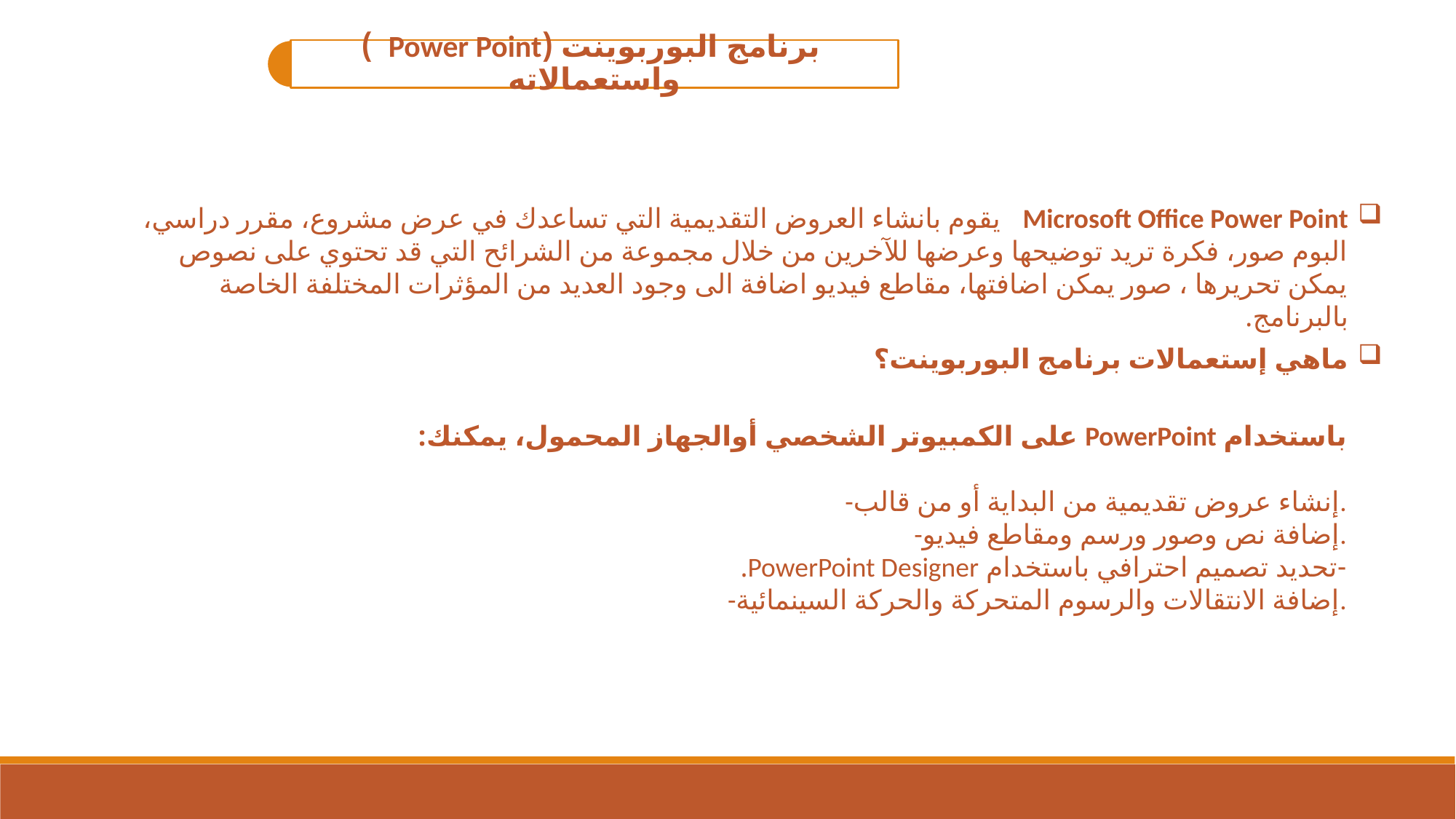

برنامج البوربوينت (Power Point  ) واستعمالاته
Microsoft Office Power Point   يقوم بانشاء العروض التقديمية التي تساعدك في عرض مشروع، مقرر دراسي، البوم صور، فكرة تريد توضيحها وعرضها للآخرين من خلال مجموعة من الشرائح التي قد تحتوي على نصوص يمكن تحريرها ، صور يمكن اضافتها، مقاطع فيديو اضافة الى وجود العديد من المؤثرات المختلفة الخاصة بالبرنامج.
ماهي إستعمالات برنامج البوربوينت؟

باستخدام PowerPoint على الكمبيوتر الشخصي أوالجهاز المحمول، يمكنك:

-إنشاء عروض تقديمية من البداية أو من قالب.
-إضافة نص وصور ورسم ومقاطع فيديو.
-تحديد تصميم احترافي باستخدام PowerPoint Designer.
-إضافة الانتقالات والرسوم المتحركة والحركة السينمائية.